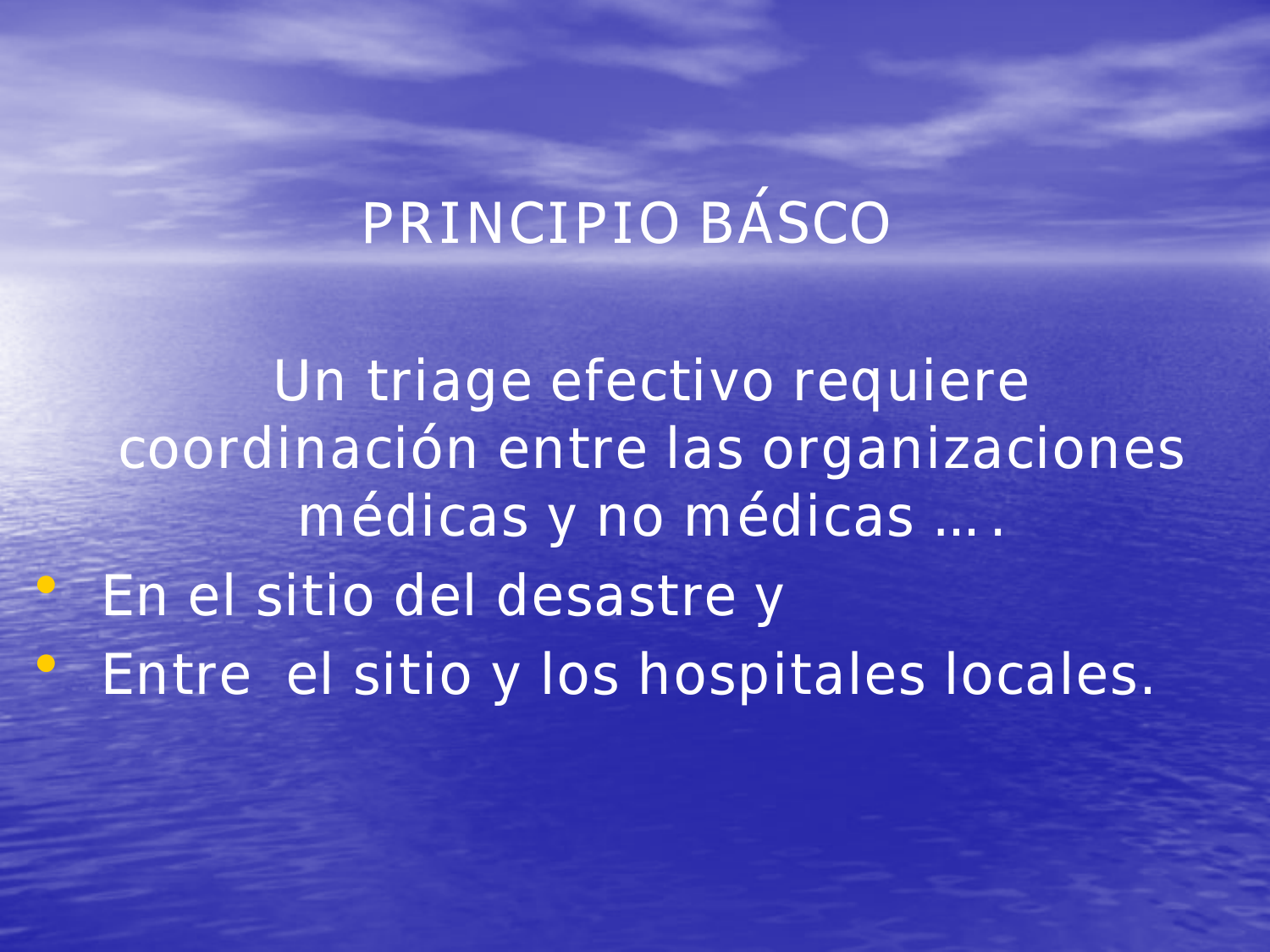

PRINCIPIO BÁSCO

   Un triage efectivo requiere coordinación entre las organizaciones médicas y no médicas ….
 En el sitio del desastre y
 Entre  el sitio y los hospitales locales.